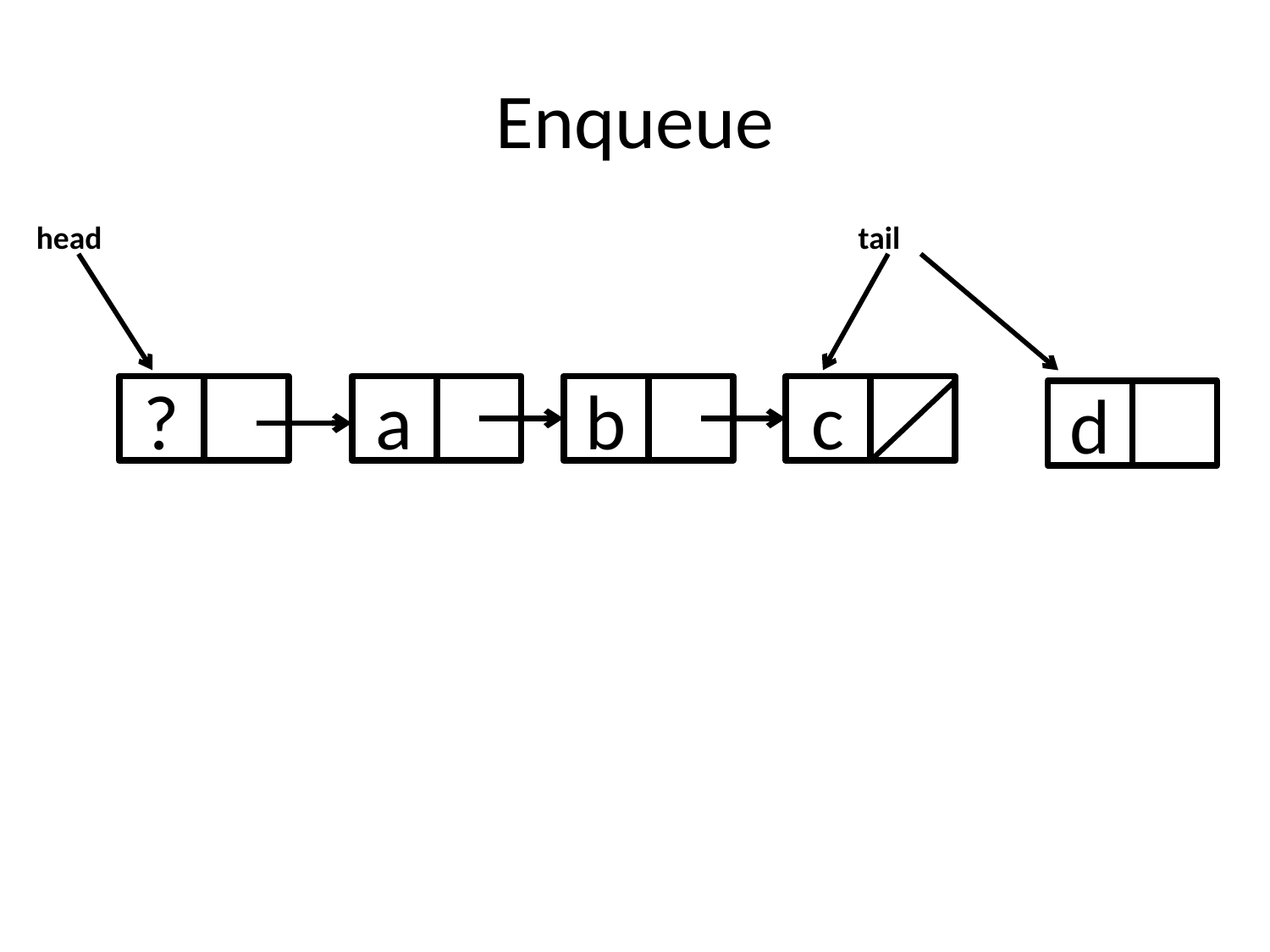

# Enqueue
head
tail
?

a

b

c

d